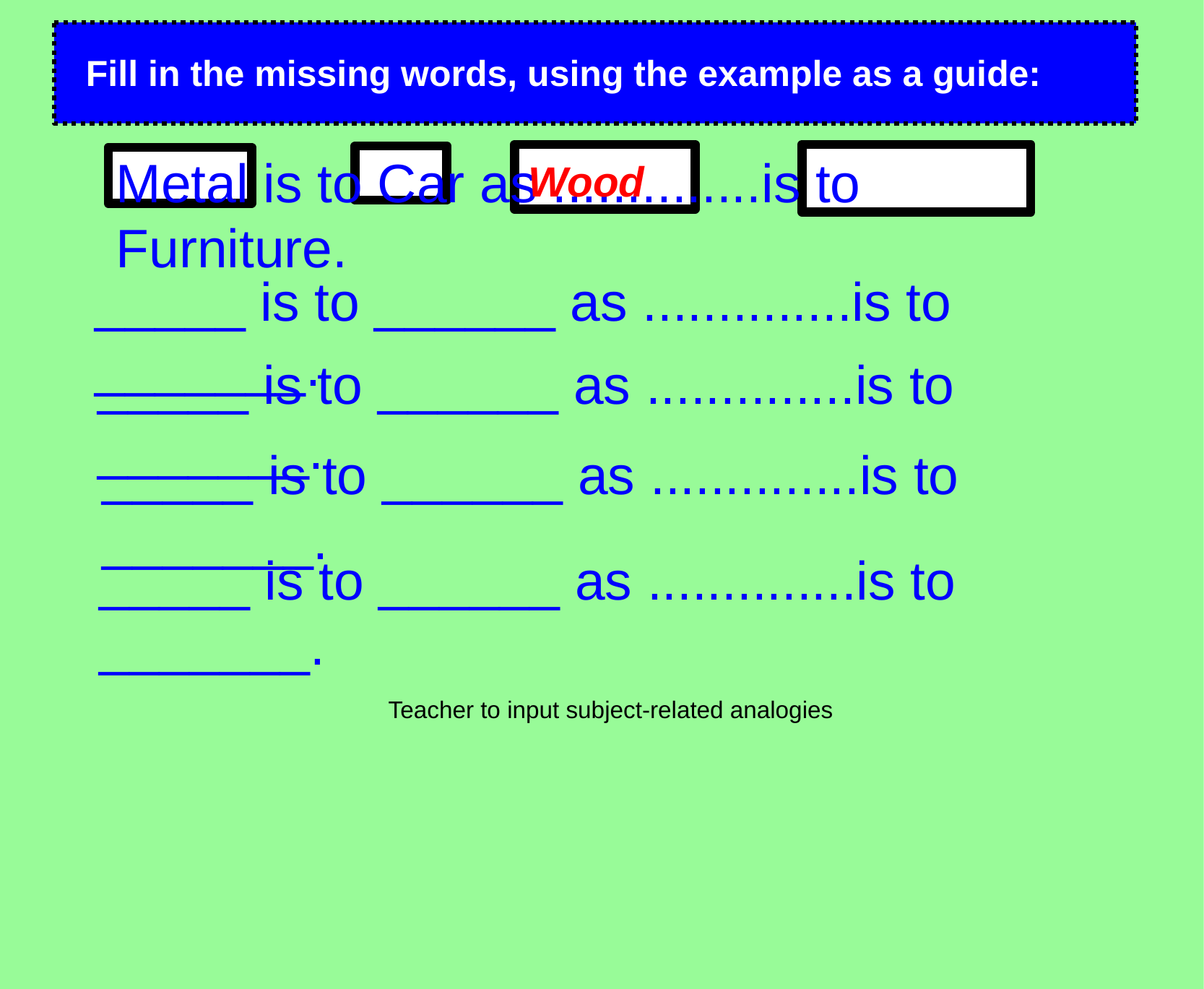

Fill in the missing words, using the example as a guide:
Metal is to Car as ..............is to Furniture.

Wood
_____ is to ______ as ..............is to _______.
_____ is to ______ as ..............is to _______.
_____ is to ______ as ..............is to _______.
_____ is to ______ as ..............is to _______.
Teacher to input subject-related analogies